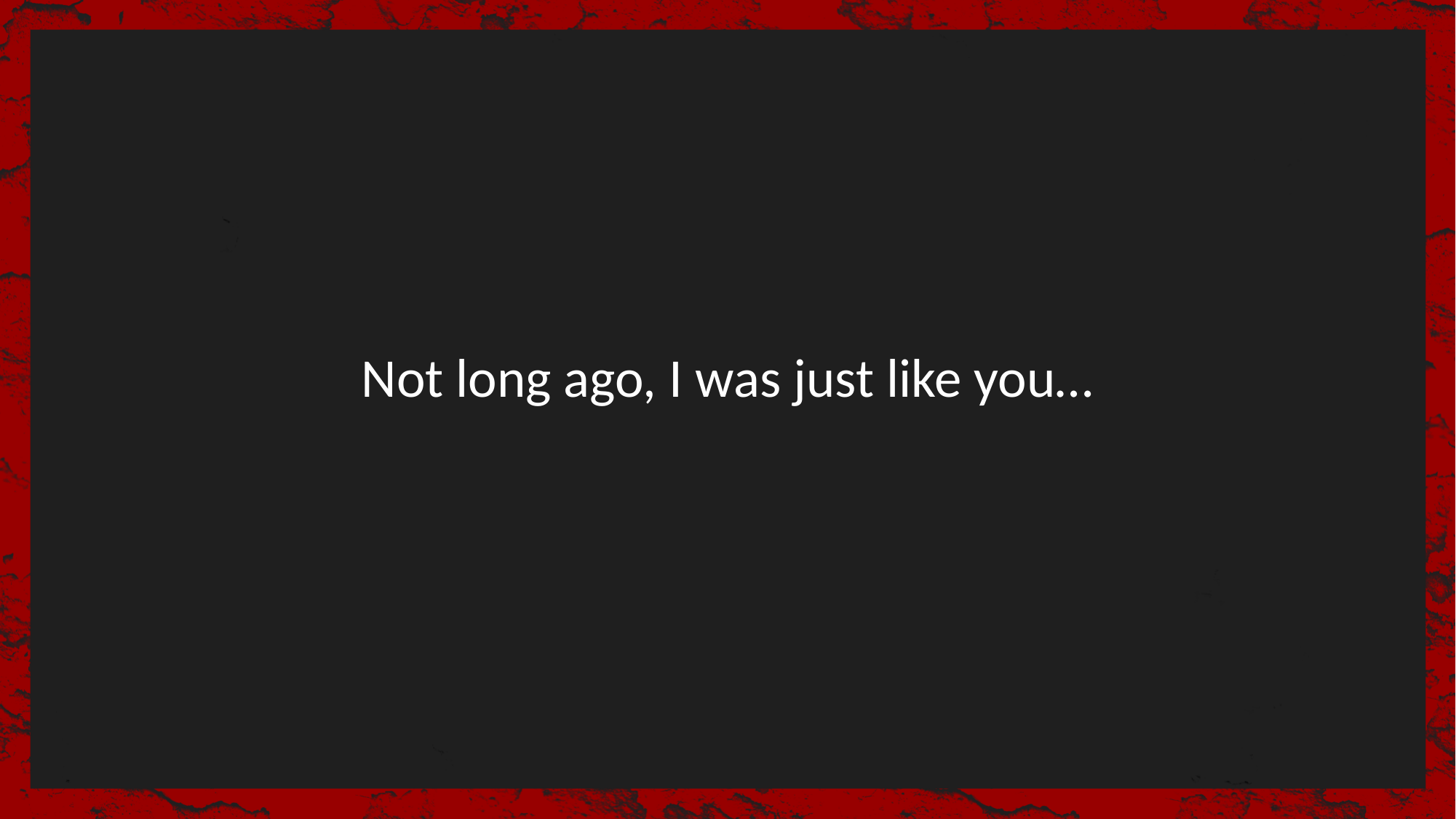

Not long ago, I was just like you…